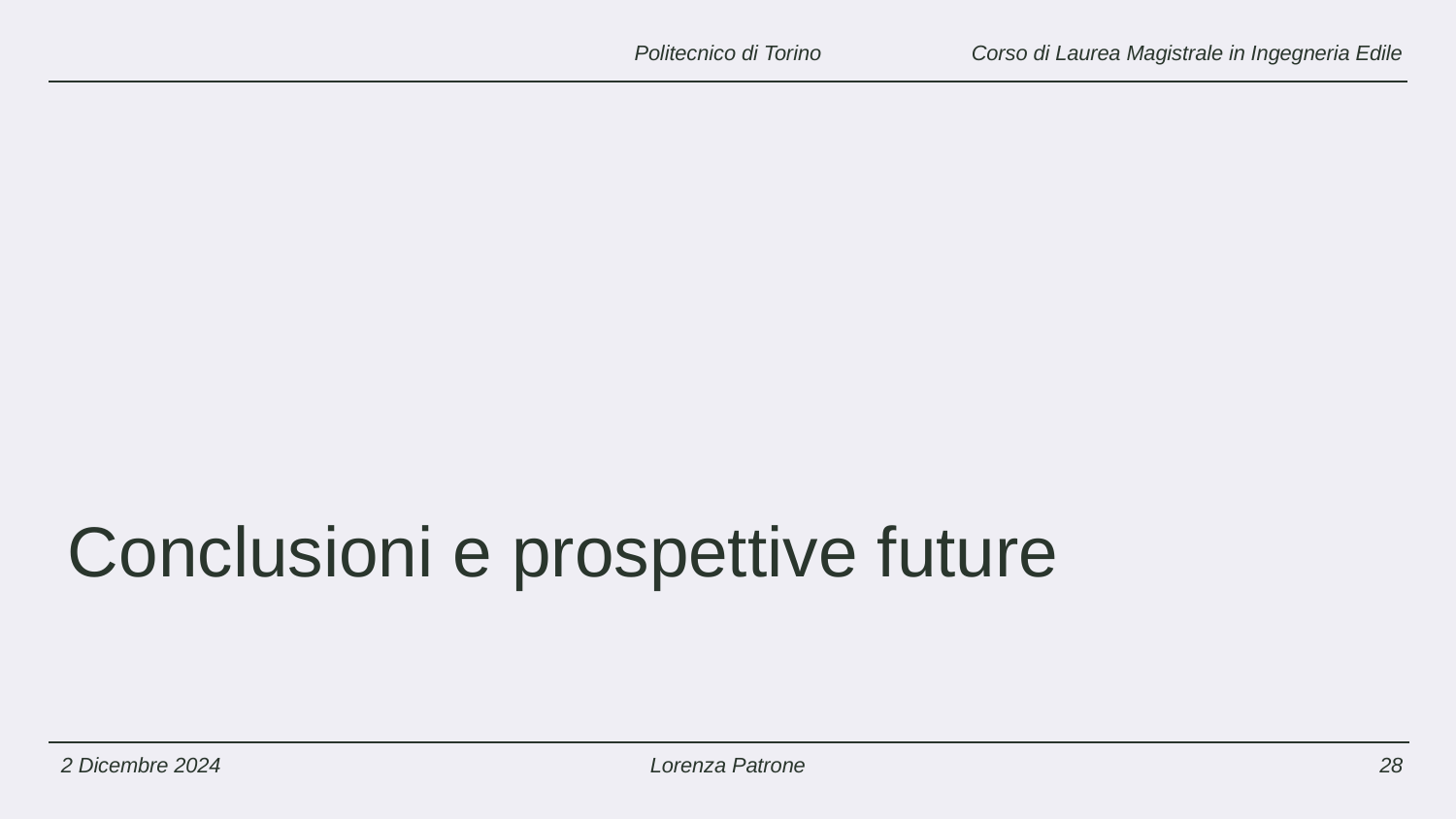

Corso di Laurea Magistrale in Ingegneria Edile

Politecnico di Torino

Conclusioni e prospettive future
2 Dicembre 2024

Lorenza Patrone

28